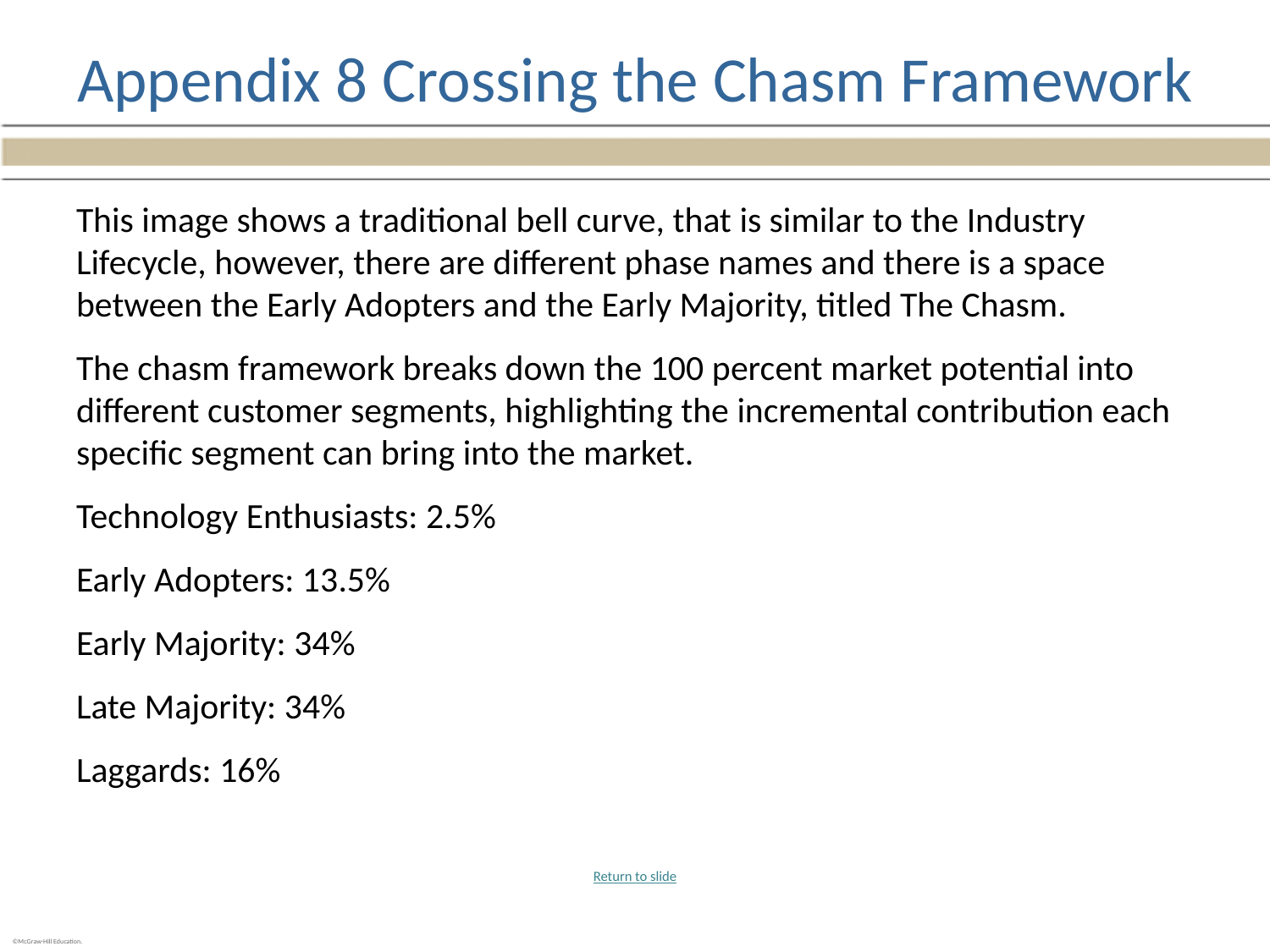

# Appendix 8 Crossing the Chasm Framework
This image shows a traditional bell curve, that is similar to the Industry Lifecycle, however, there are different phase names and there is a space between the Early Adopters and the Early Majority, titled The Chasm.
The chasm framework breaks down the 100 percent market potential into different customer segments, highlighting the incremental contribution each specific segment can bring into the market.
Technology Enthusiasts: 2.5%
Early Adopters: 13.5%
Early Majority: 34%
Late Majority: 34%
Laggards: 16%
Return to slide